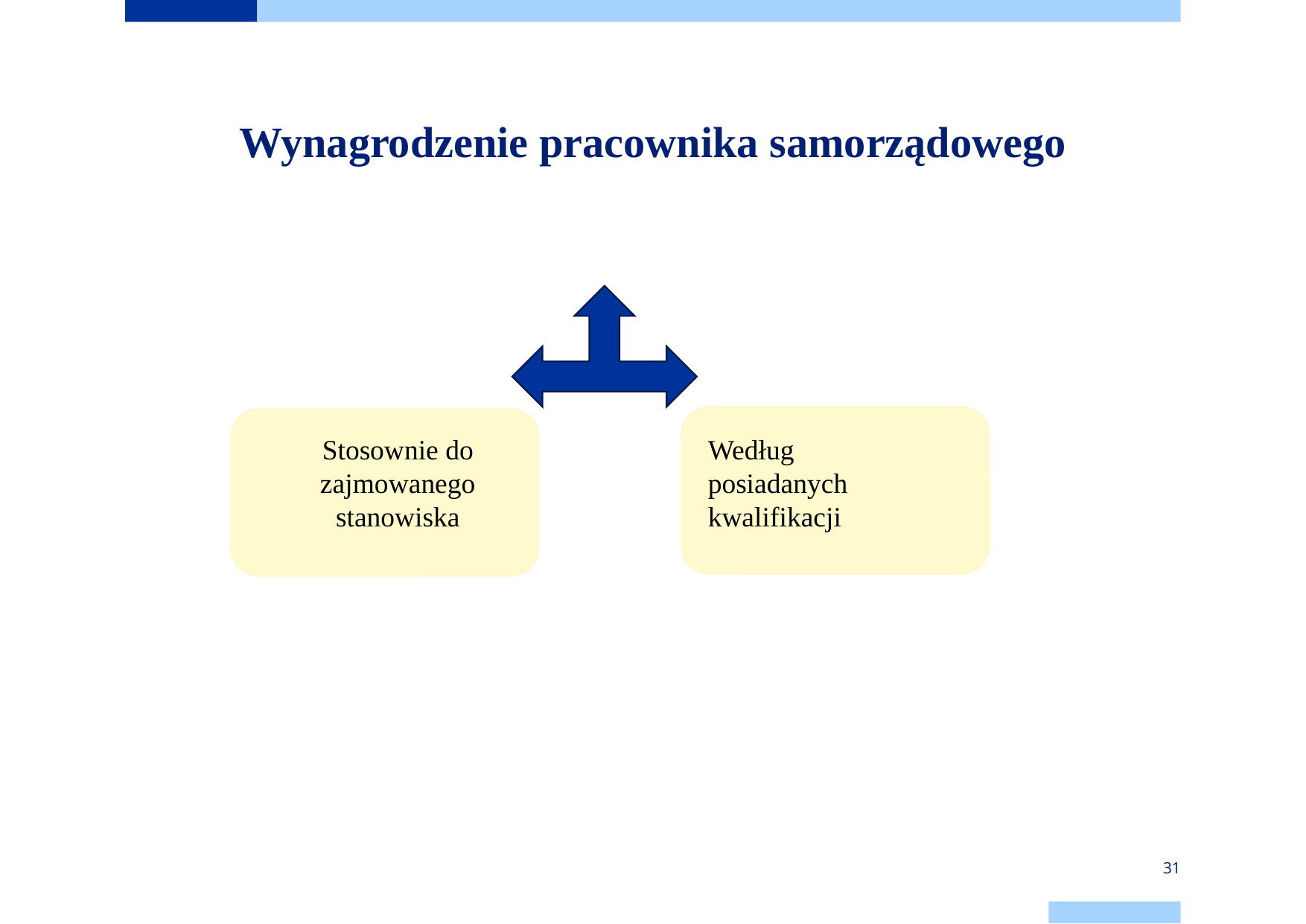

# Wynagrodzenie pracownika samorządowego

Stosownie do zajmowanego stanowiska
Według posiadanych kwalifikacji
31